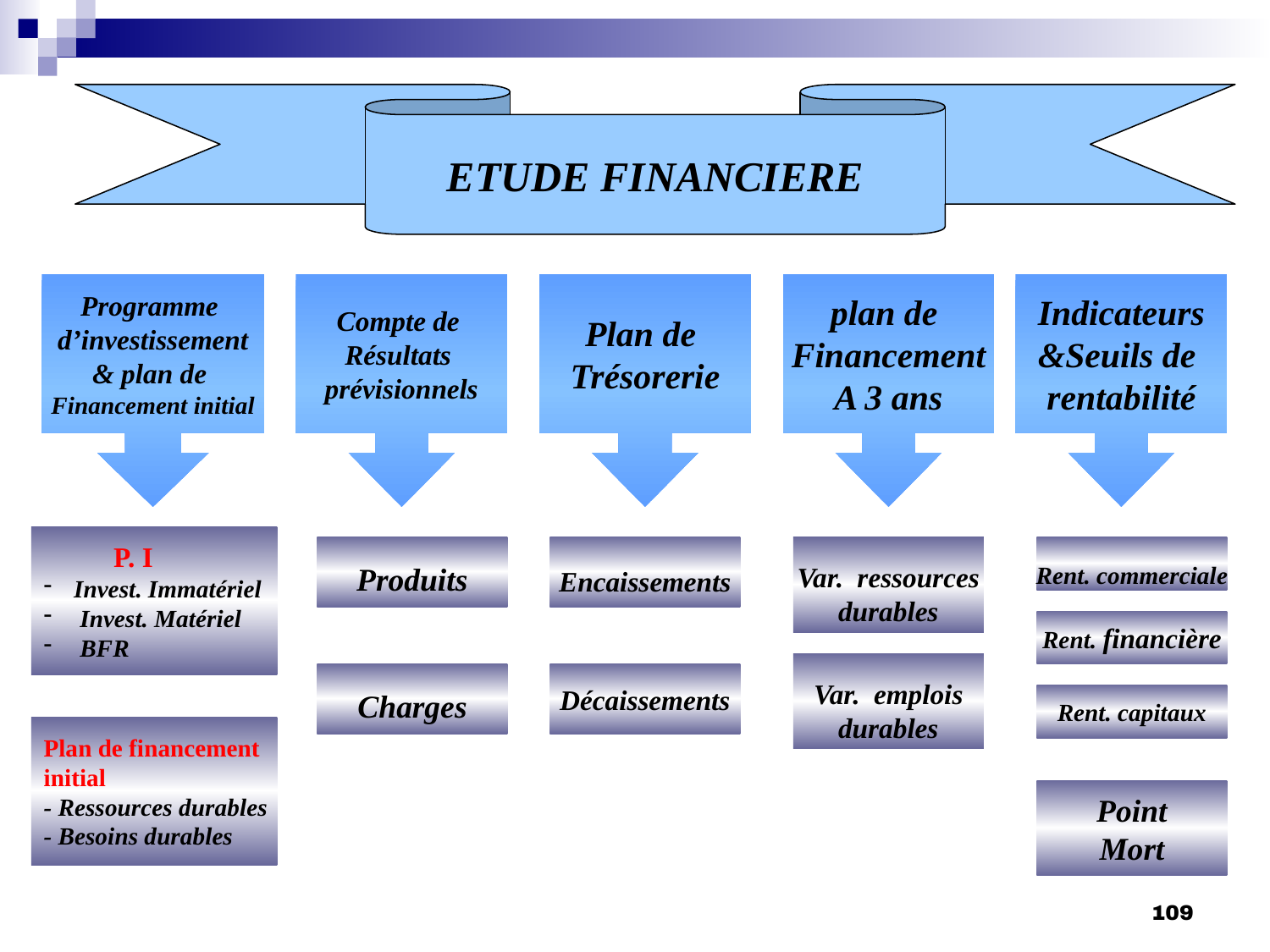

ETUDE FINANCIERE
Programme
d’investissement
& plan de
Financement initial
Compte de
Résultats
prévisionnels
Plan de
Trésorerie
plan de
Financement
A 3 ans
Indicateurs
&Seuils de
rentabilité
          P. I
Invest. Immatériel
 Invest. Matériel
 BFR

Produits

Encaissements

Var.  ressources
durables

Rent. commerciale

Rent. financière

Var.  emplois
durables

Charges

Décaissements

Rent. capitaux
Plan de financement
initial
- Ressources durables
- Besoins durables

Point
Mort

109